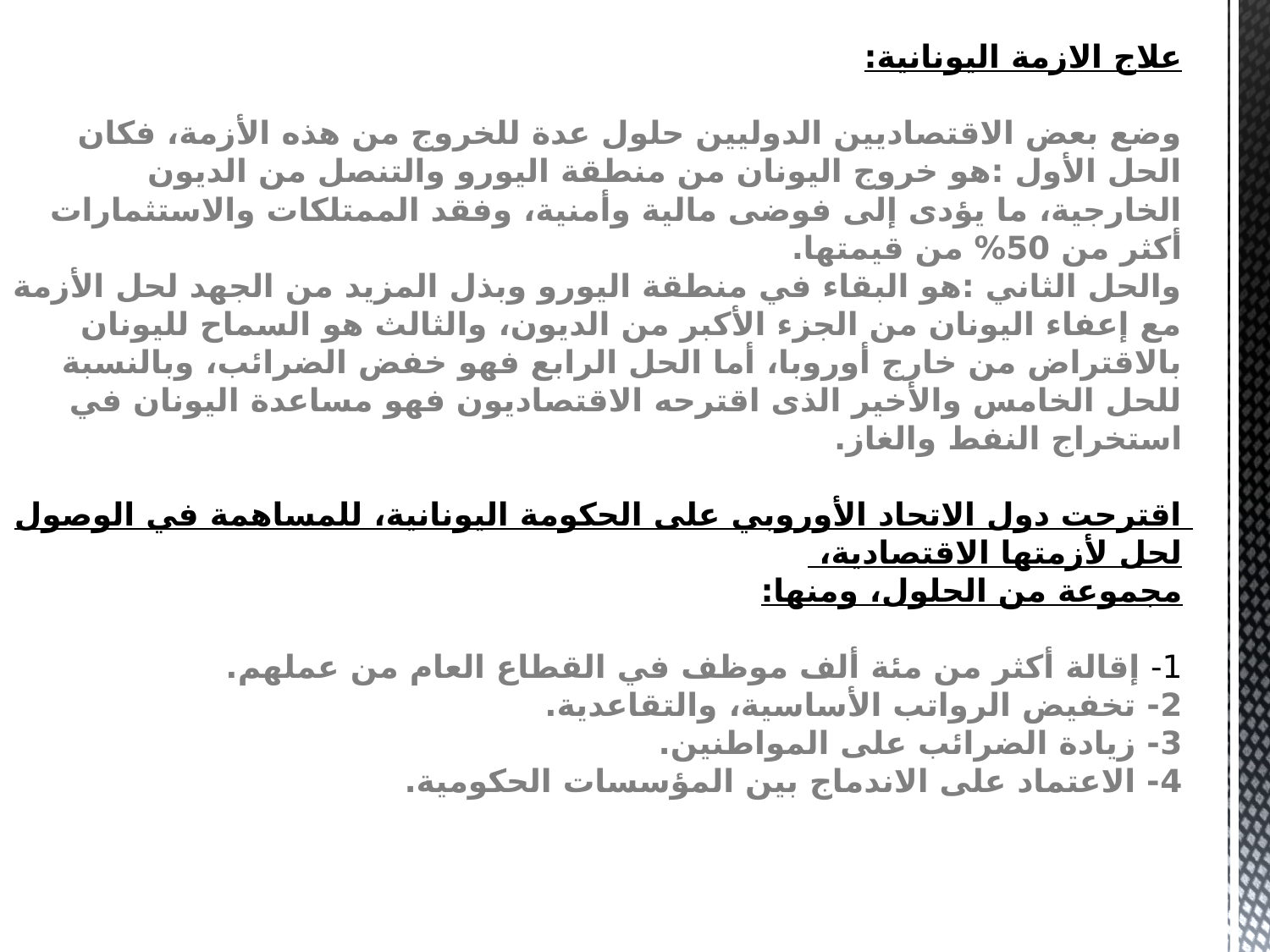

# علاج الازمة اليونانية: وضع بعض الاقتصاديين الدوليين حلول عدة للخروج من هذه الأزمة، فكان الحل الأول :هو خروج اليونان من منطقة اليورو والتنصل من الديون الخارجية، ما يؤدى إلى فوضى مالية وأمنية، وفقد الممتلكات والاستثمارات أكثر من 50% من قيمتها. والحل الثاني :هو البقاء في منطقة اليورو وبذل المزيد من الجهد لحل الأزمة مع إعفاء اليونان من الجزء الأكبر من الديون، والثالث هو السماح لليونان بالاقتراض من خارج أوروبا، أما الحل الرابع فهو خفض الضرائب، وبالنسبة للحل الخامس والأخير الذى اقترحه الاقتصاديون فهو مساعدة اليونان في استخراج النفط والغاز.   اقترحت دول الاتحاد الأوروبي على الحكومة اليونانية، للمساهمة في الوصول لحل لأزمتها الاقتصادية، مجموعة من الحلول، ومنها: 1- إقالة أكثر من مئة ألف موظف في القطاع العام من عملهم. 2- تخفيض الرواتب الأساسية، والتقاعدية. 3- زيادة الضرائب على المواطنين. 4- الاعتماد على الاندماج بين المؤسسات الحكومية.